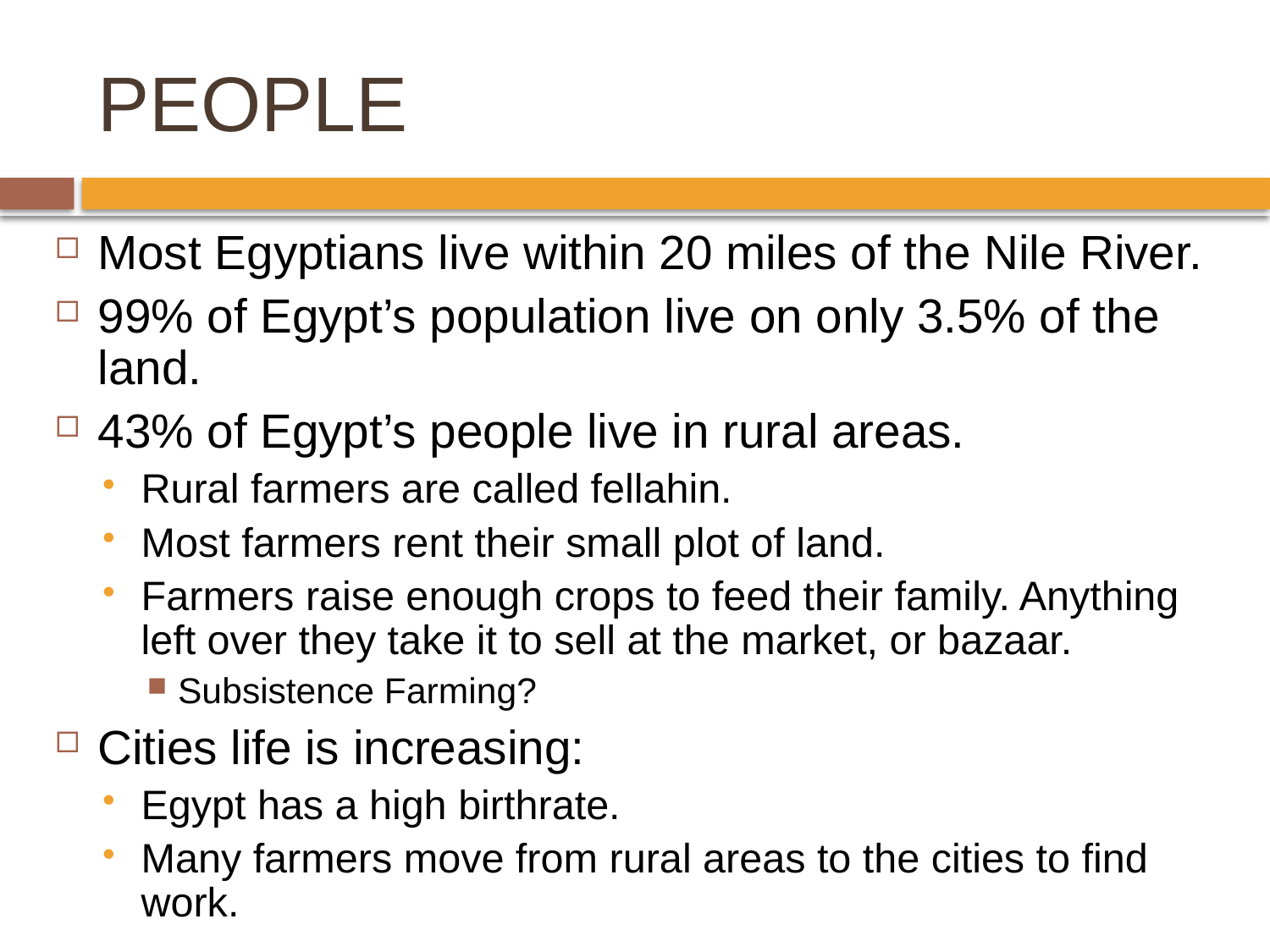

# PEOPLE
Most Egyptians live within 20 miles of the Nile River.
99% of Egypt’s population live on only 3.5% of the land.
43% of Egypt’s people live in rural areas.
Rural farmers are called fellahin.
Most farmers rent their small plot of land.
Farmers raise enough crops to feed their family. Anything left over they take it to sell at the market, or bazaar.
Subsistence Farming?
Cities life is increasing:
Egypt has a high birthrate.
Many farmers move from rural areas to the cities to find work.